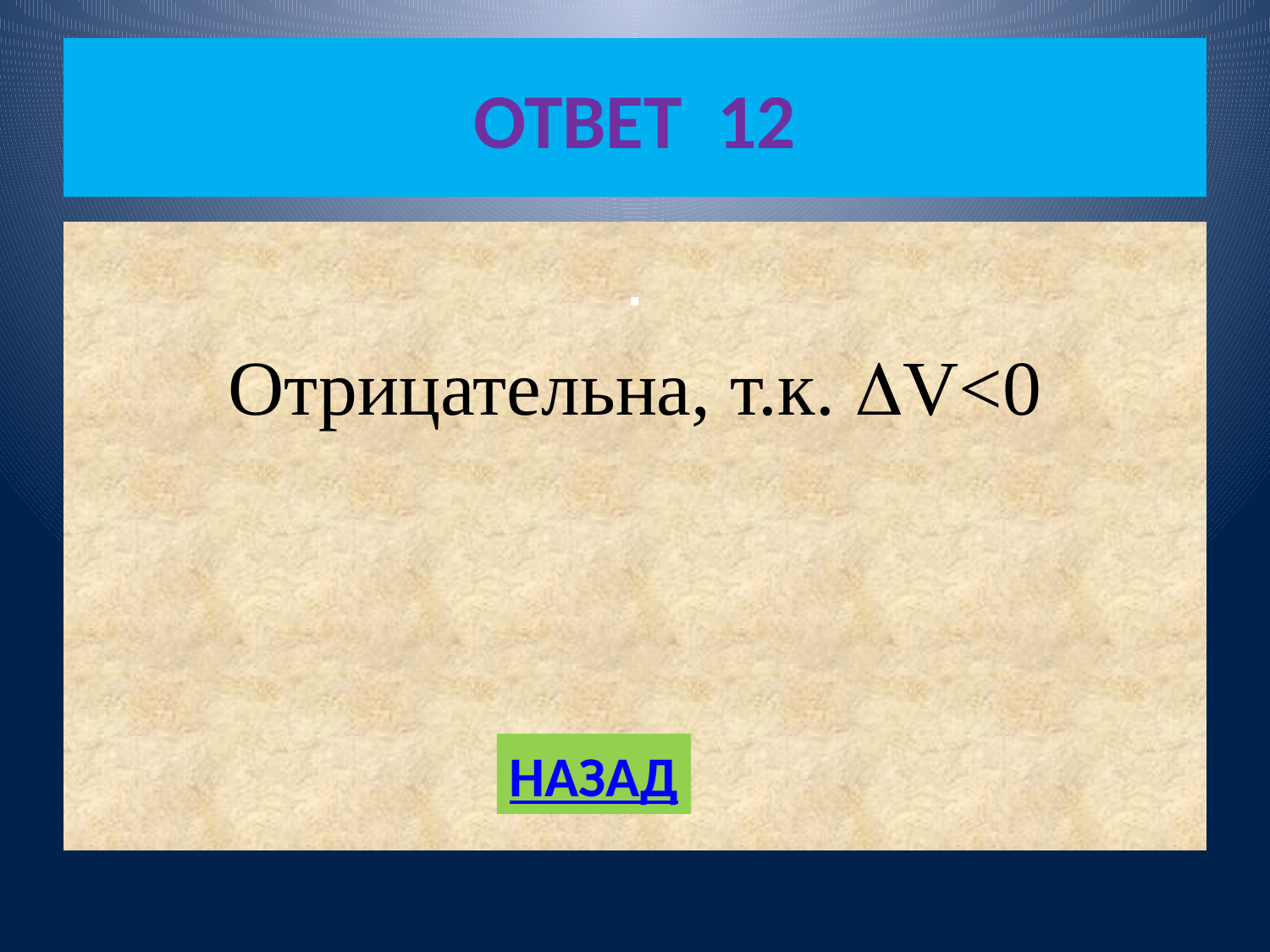

# ОТВЕТ  12
 .
Отрицательна, т.к. ΔV<0

НАЗАД